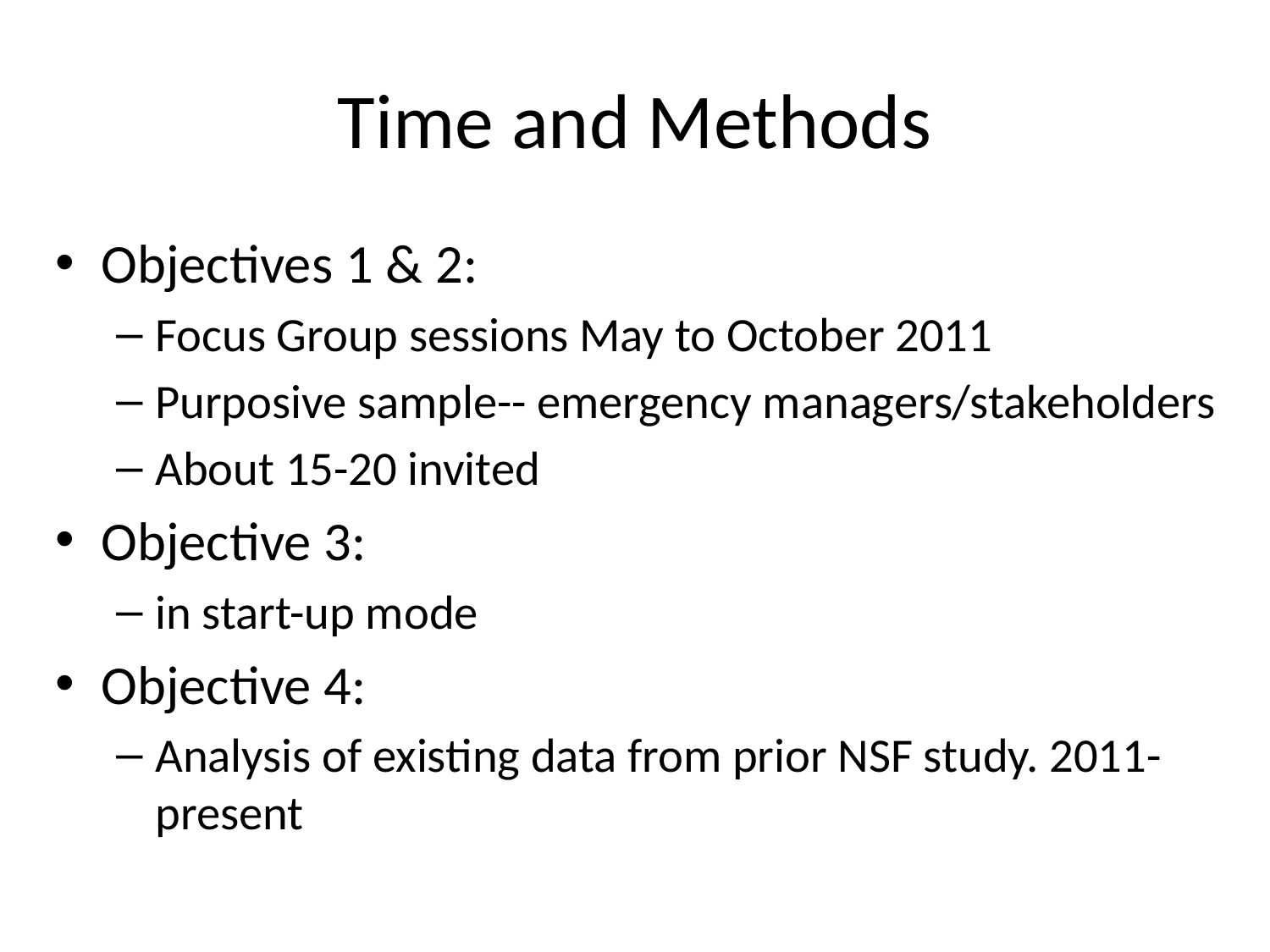

# Time and Methods
Objectives 1 & 2:
Focus Group sessions May to October 2011
Purposive sample-- emergency managers/stakeholders
About 15-20 invited
Objective 3:
in start-up mode
Objective 4:
Analysis of existing data from prior NSF study. 2011-present